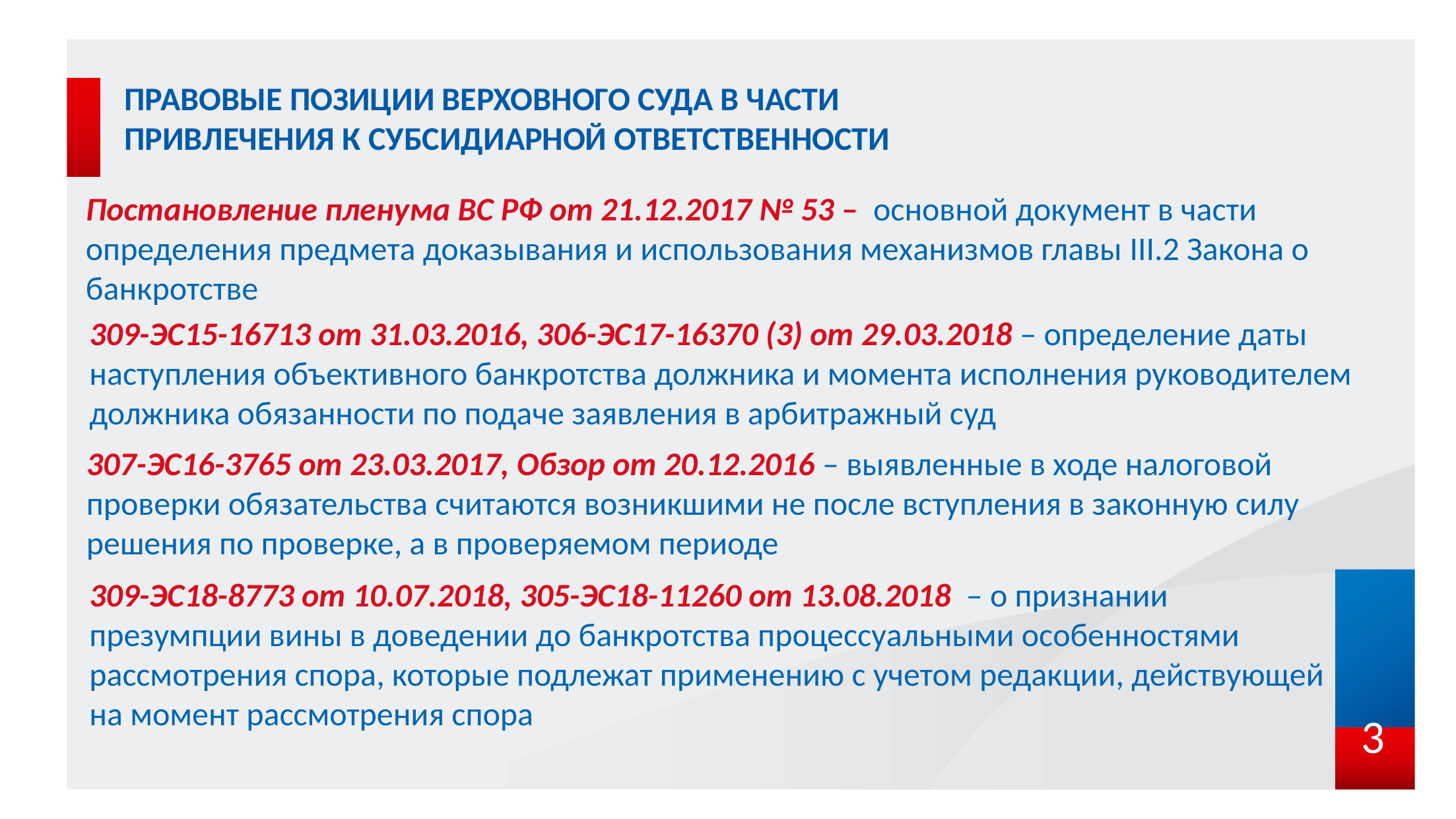

Правовые позиции Верховного суда в части привлечения к субсидиарной ответственности
Постановление пленума ВС РФ от 21.12.2017 № 53 –  основной документ в части определения предмета доказывания и использования механизмов главы III.2 Закона о банкротстве

309-ЭС15-16713 от 31.03.2016, 306-ЭС17-16370 (3) от 29.03.2018 – определение даты наступления объективного банкротства должника и момента исполнения руководителем должника обязанности по подаче заявления в арбитражный суд
307-ЭС16-3765 от 23.03.2017, Обзор от 20.12.2016 – выявленные в ходе налоговой проверки обязательства считаются возникшими не после вступления в законную силу решения по проверке, а в проверяемом периоде
309-ЭС18-8773 от 10.07.2018, 305-ЭС18-11260 от 13.08.2018  – о признании презумпции вины в доведении до банкротства процессуальными особенностями рассмотрения спора, которые подлежат применению с учетом редакции, действующей на момент рассмотрения спора
3